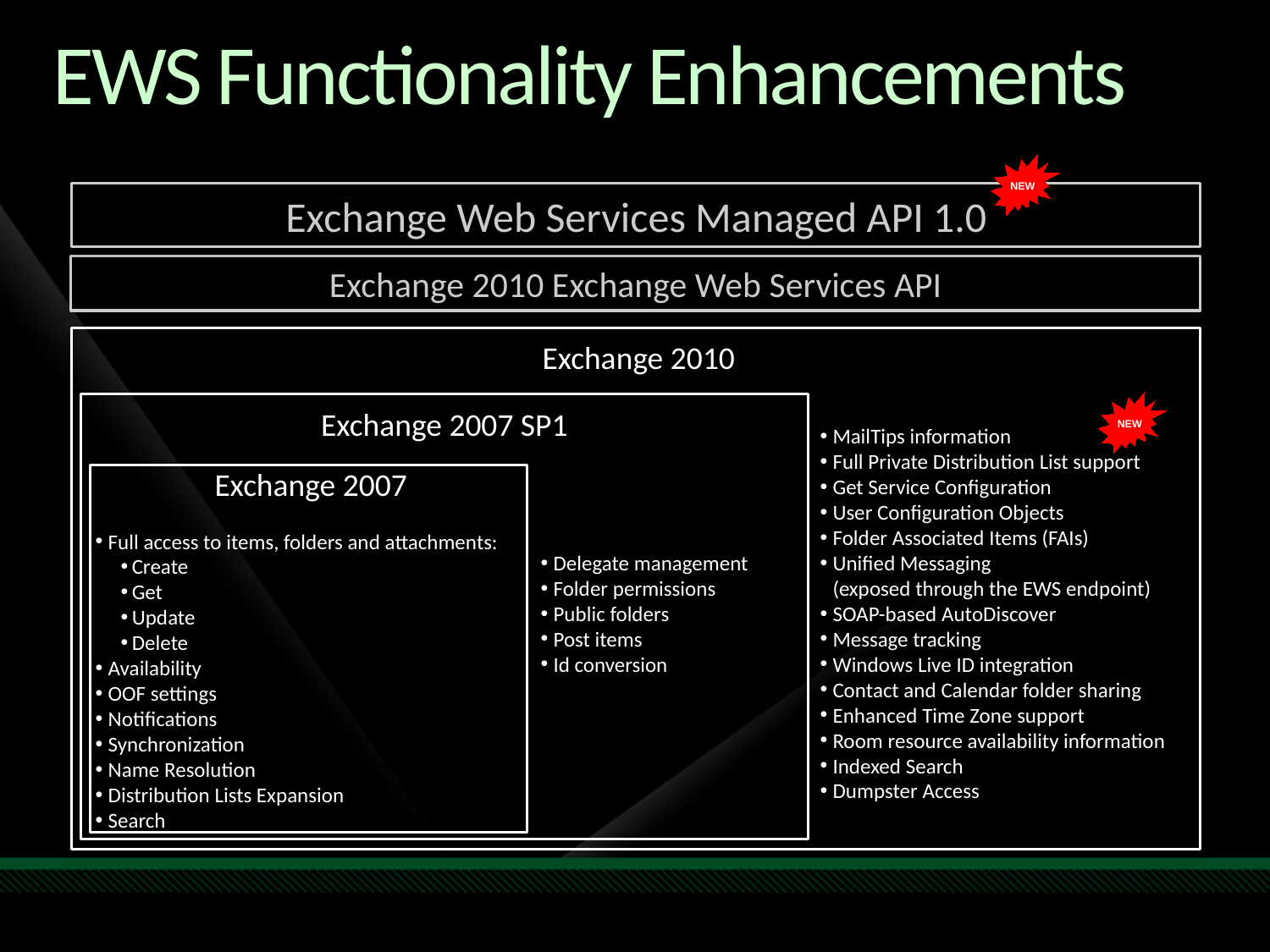

# EWS Functionality Enhancements
NEW
Exchange Web Services Managed API 1.0
Exchange 2010 Exchange Web Services API
Exchange 2010

MailTips information
Full Private Distribution List support
Get Service Configuration
User Configuration Objects
Folder Associated Items (FAIs)
Unified Messaging
(exposed through the EWS endpoint)
SOAP-based AutoDiscover
Message tracking
Windows Live ID integration
Contact and Calendar folder sharing
Enhanced Time Zone support
Room resource availability information
Indexed Search
Dumpster Access
Exchange 2007 SP1
Delegate management
Folder permissions
Public folders
Post items
Id conversion
Exchange 2007

Full access to items, folders and attachments:
Create
Get
Update
Delete
Availability
OOF settings
Notifications
Synchronization
Name Resolution
Distribution Lists Expansion
Search
NEW